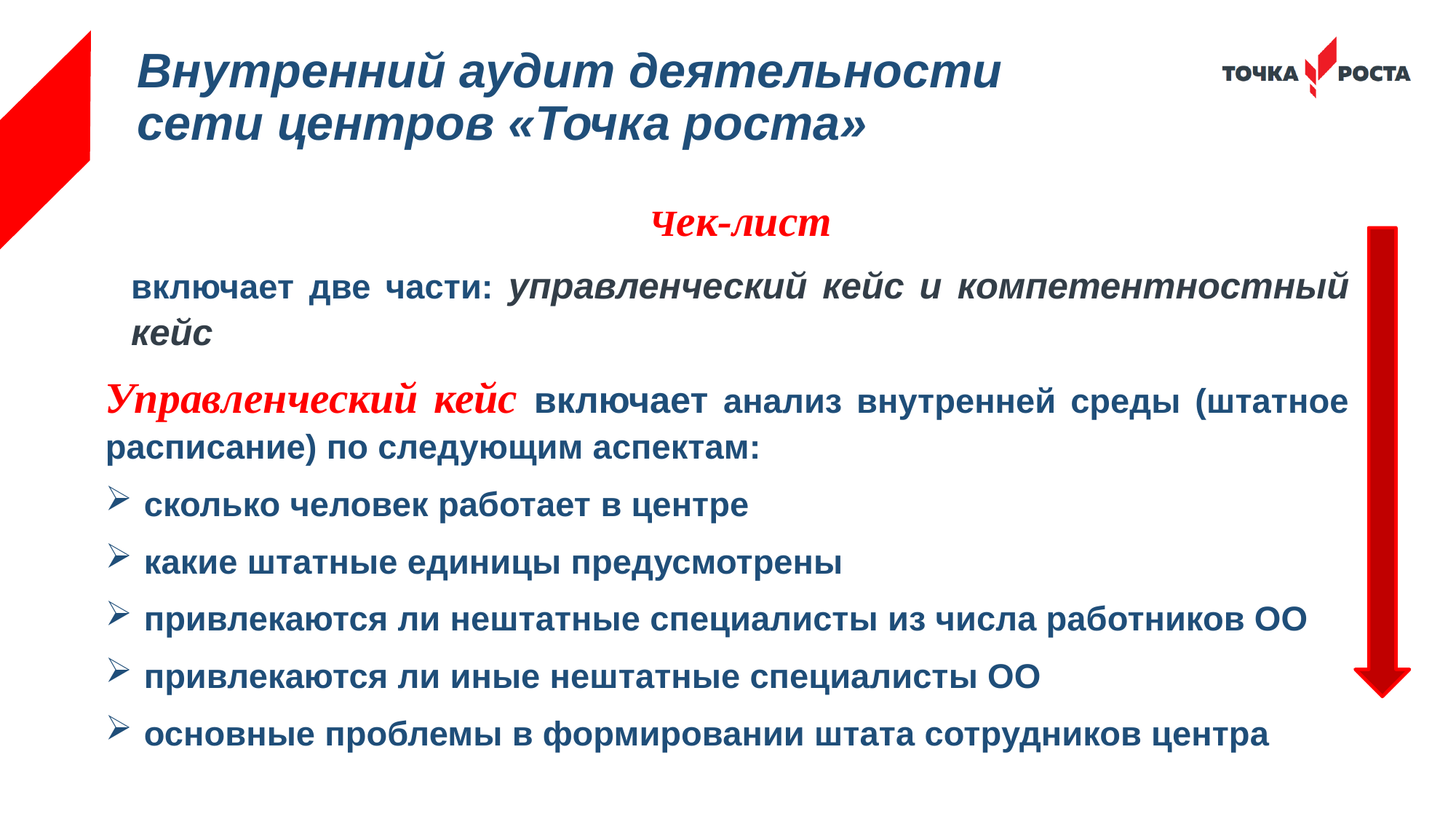

# Внутренний аудит деятельности сети центров «Точка роста»
Чек-лист
включает две части: управленческий кейс и компетентностный кейс
Управленческий кейс включает анализ внутренней среды (штатное расписание) по следующим аспектам:
сколько человек работает в центре
какие штатные единицы предусмотрены
привлекаются ли нештатные специалисты из числа работников ОО
привлекаются ли иные нештатные специалисты ОО
основные проблемы в формировании штата сотрудников центра